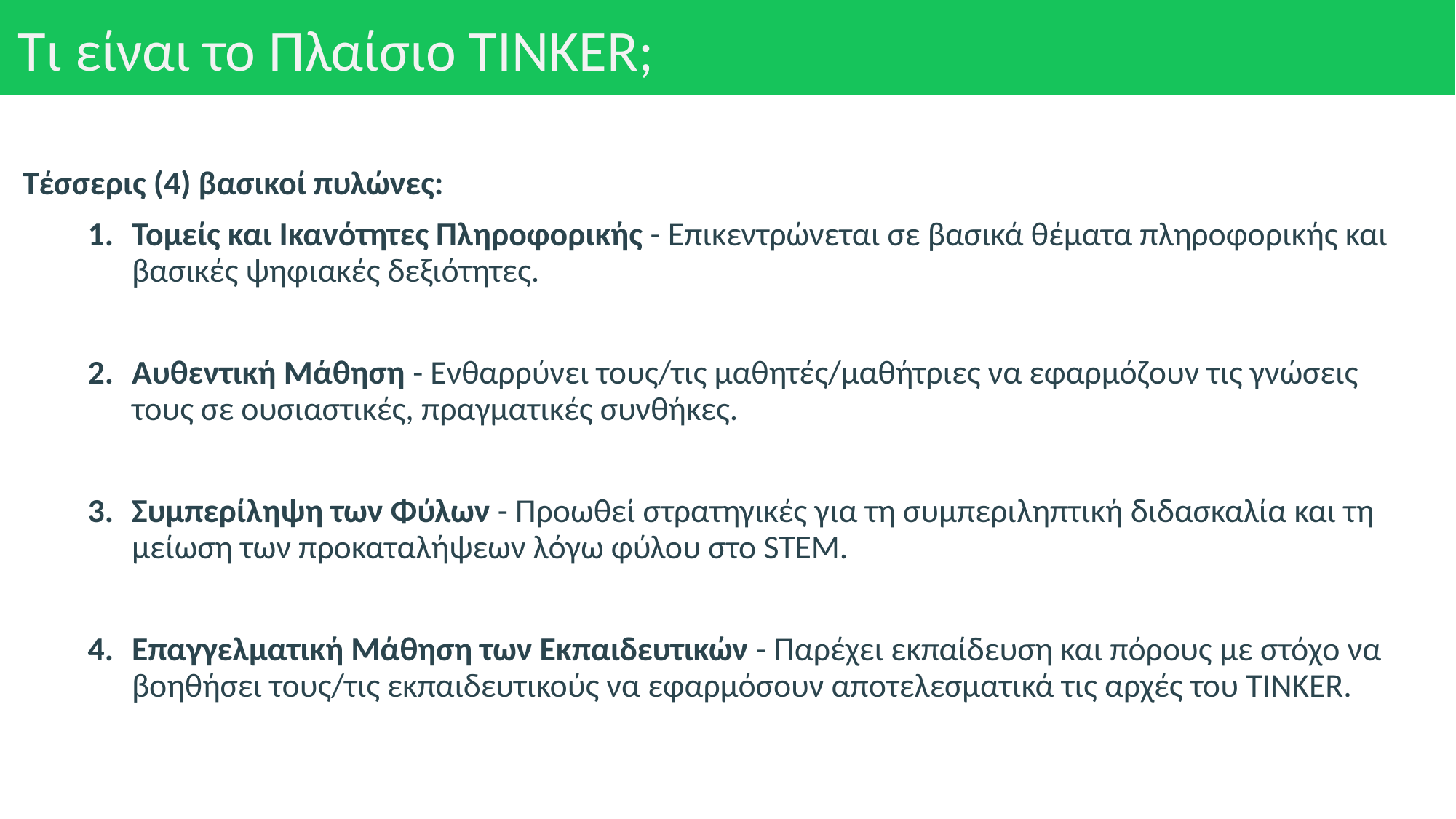

# Τι είναι το Πλαίσιο TINKER;

Τέσσερις (4) βασικοί πυλώνες:
Τομείς και Ικανότητες Πληροφορικής - Επικεντρώνεται σε βασικά θέματα πληροφορικής και βασικές ψηφιακές δεξιότητες.

Αυθεντική Μάθηση - Ενθαρρύνει τους/τις μαθητές/μαθήτριες να εφαρμόζουν τις γνώσεις τους σε ουσιαστικές, πραγματικές συνθήκες.

Συμπερίληψη των Φύλων - Προωθεί στρατηγικές για τη συμπεριληπτική διδασκαλία και τη μείωση των προκαταλήψεων λόγω φύλου στο STEM.

Επαγγελματική Μάθηση των Εκπαιδευτικών - Παρέχει εκπαίδευση και πόρους με στόχο να βοηθήσει τους/τις εκπαιδευτικούς να εφαρμόσουν αποτελεσματικά τις αρχές του TINKER.